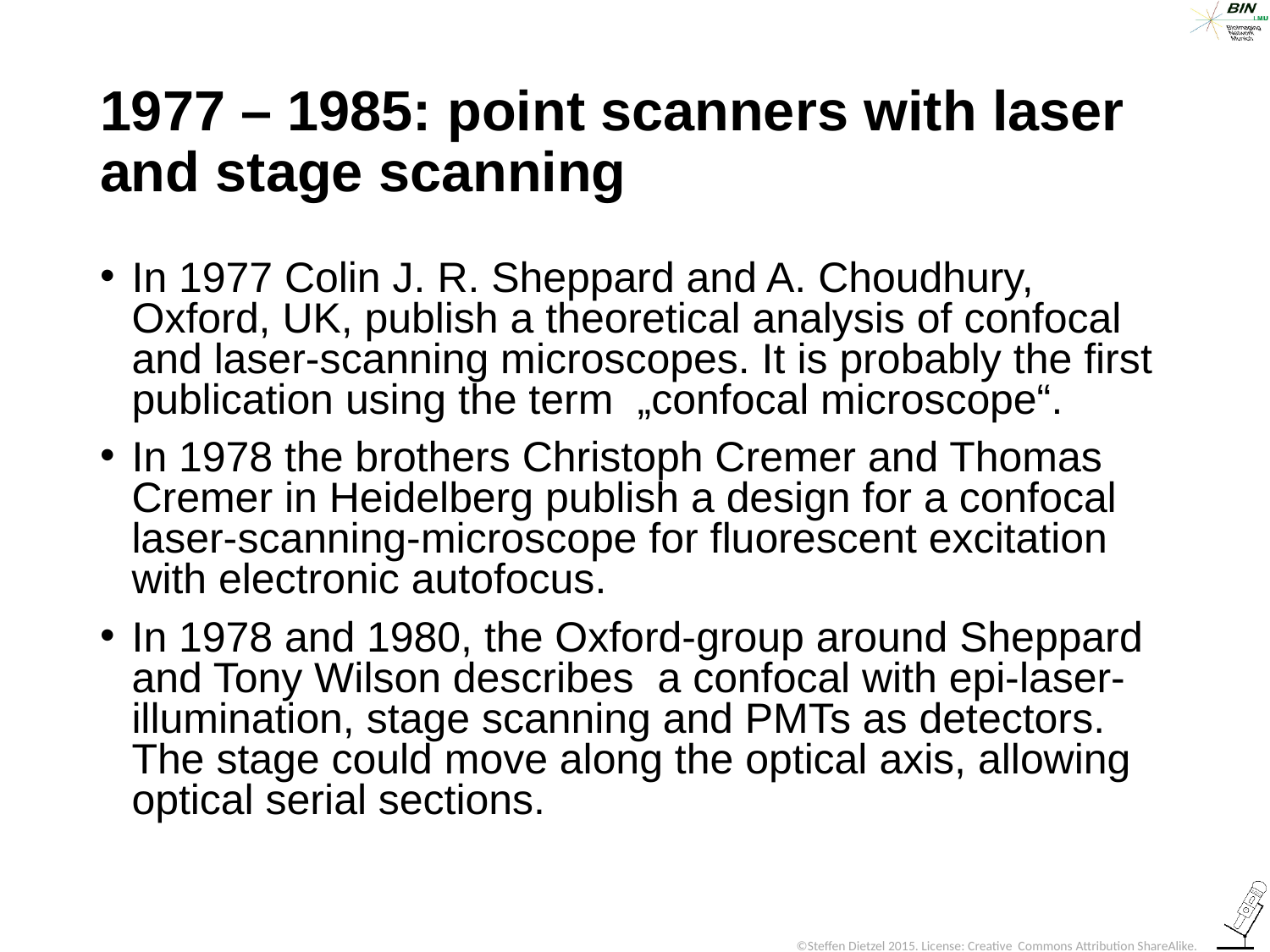

1977 – 1985: point scanners with laser
and stage scanning
In 1977 Colin J. R. Sheppard and A. Choudhury, Oxford, UK, publish a theoretical analysis of confocal and laser-scanning microscopes. It is probably the first publication using the term  „confocal microscope“.
In 1978 the brothers Christoph Cremer and Thomas Cremer in Heidelberg publish a design for a confocal laser-scanning-microscope for fluorescent excitation with electronic autofocus.
In 1978 and 1980, the Oxford-group around Sheppard and Tony Wilson describes  a confocal with epi-laser-illumination, stage scanning and PMTs as detectors. The stage could move along the optical axis, allowing optical serial sections.